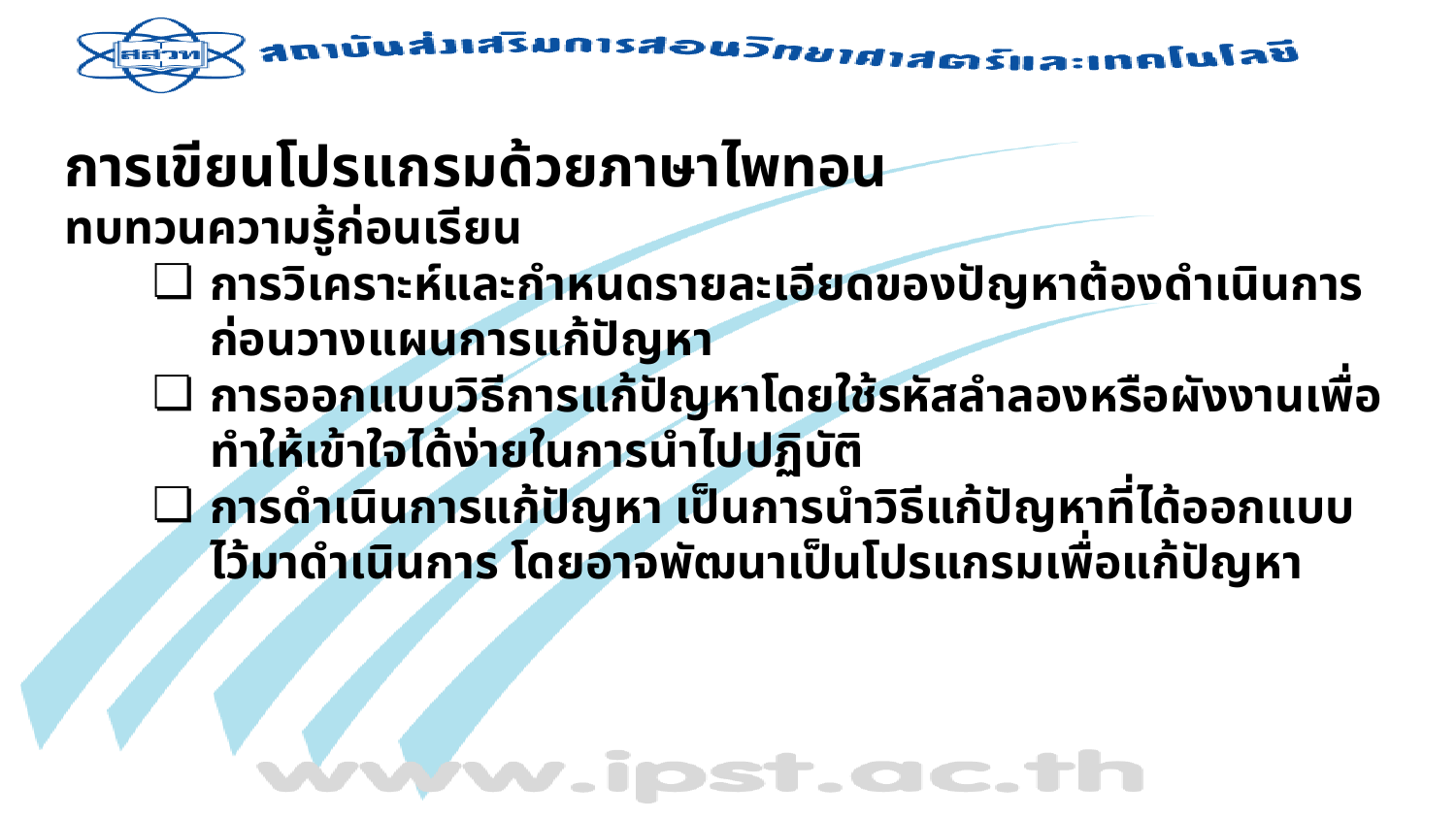

# การเขียนโปรแกรมด้วยภาษาไพทอน
ทบทวนความรู้ก่อนเรียน
การวิเคราะห์และกำหนดรายละเอียดของปัญหาต้องดำเนินการก่อนวางแผนการแก้ปัญหา
การออกแบบวิธีการแก้ปัญหาโดยใช้รหัสลำลองหรือผังงานเพื่อทำให้เข้าใจได้ง่ายในการนำไปปฏิบัติ
การดำเนินการแก้ปัญหา เป็นการนำวิธีแก้ปัญหาที่ได้ออกแบบไว้มาดำเนินการ โดยอาจพัฒนาเป็นโปรแกรมเพื่อแก้ปัญหา